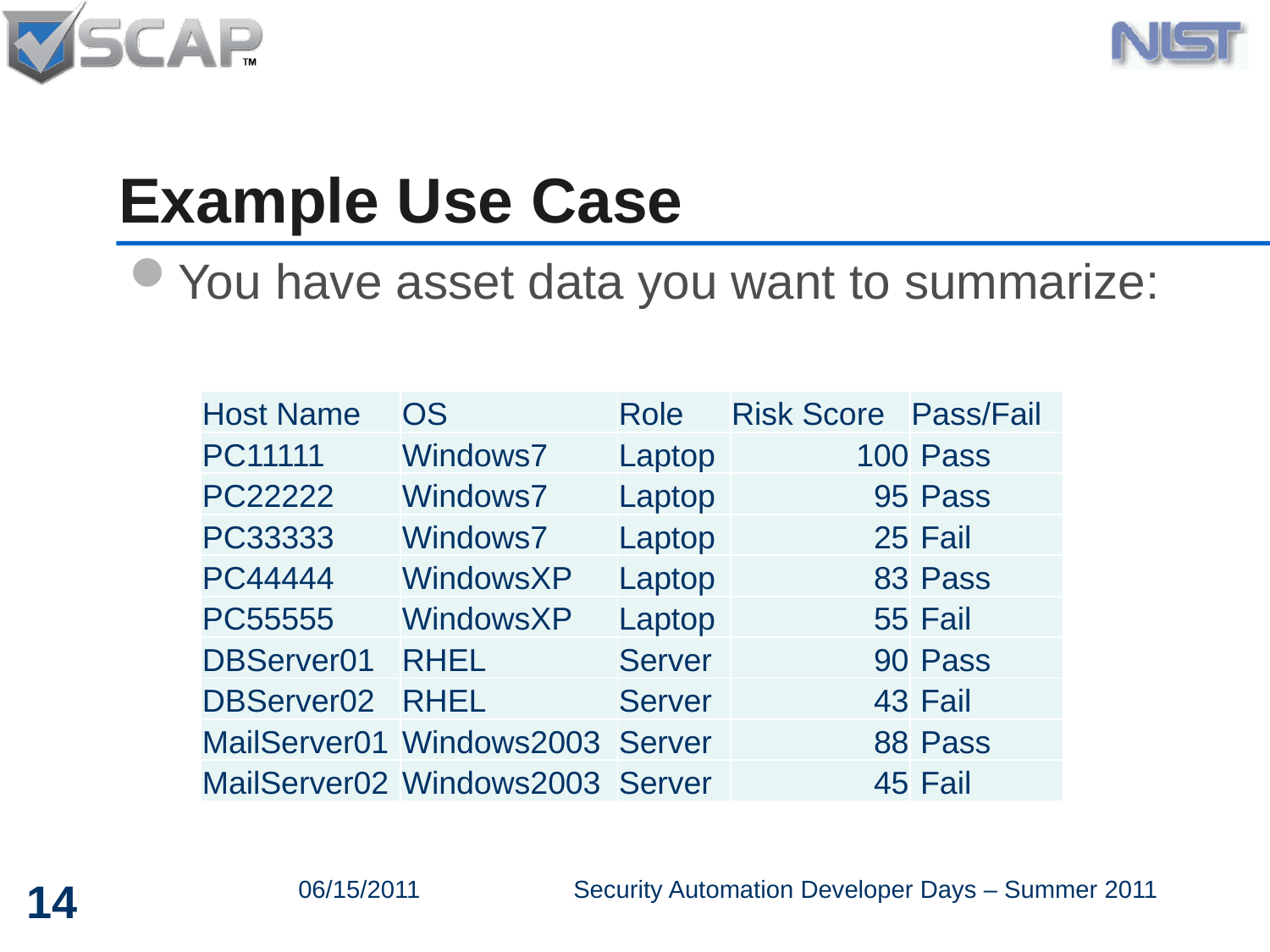

# Example Use Case
You have asset data you want to summarize:
| Host Name | OS | Role | Risk Score | Pass/Fail |
| --- | --- | --- | --- | --- |
| PC11111 | Windows7 | Laptop | 100 | Pass |
| PC22222 | Windows7 | Laptop | 95 | Pass |
| PC33333 | Windows7 | Laptop | 25 | Fail |
| PC44444 | WindowsXP | Laptop | 83 | Pass |
| PC55555 | WindowsXP | Laptop | 55 | Fail |
| DBServer01 | RHEL | Server | 90 | Pass |
| DBServer02 | RHEL | Server | 43 | Fail |
| MailServer01 | Windows2003 | Server | 88 | Pass |
| MailServer02 | Windows2003 | Server | 45 | Fail |
14
06/15/2011
Security Automation Developer Days – Summer 2011